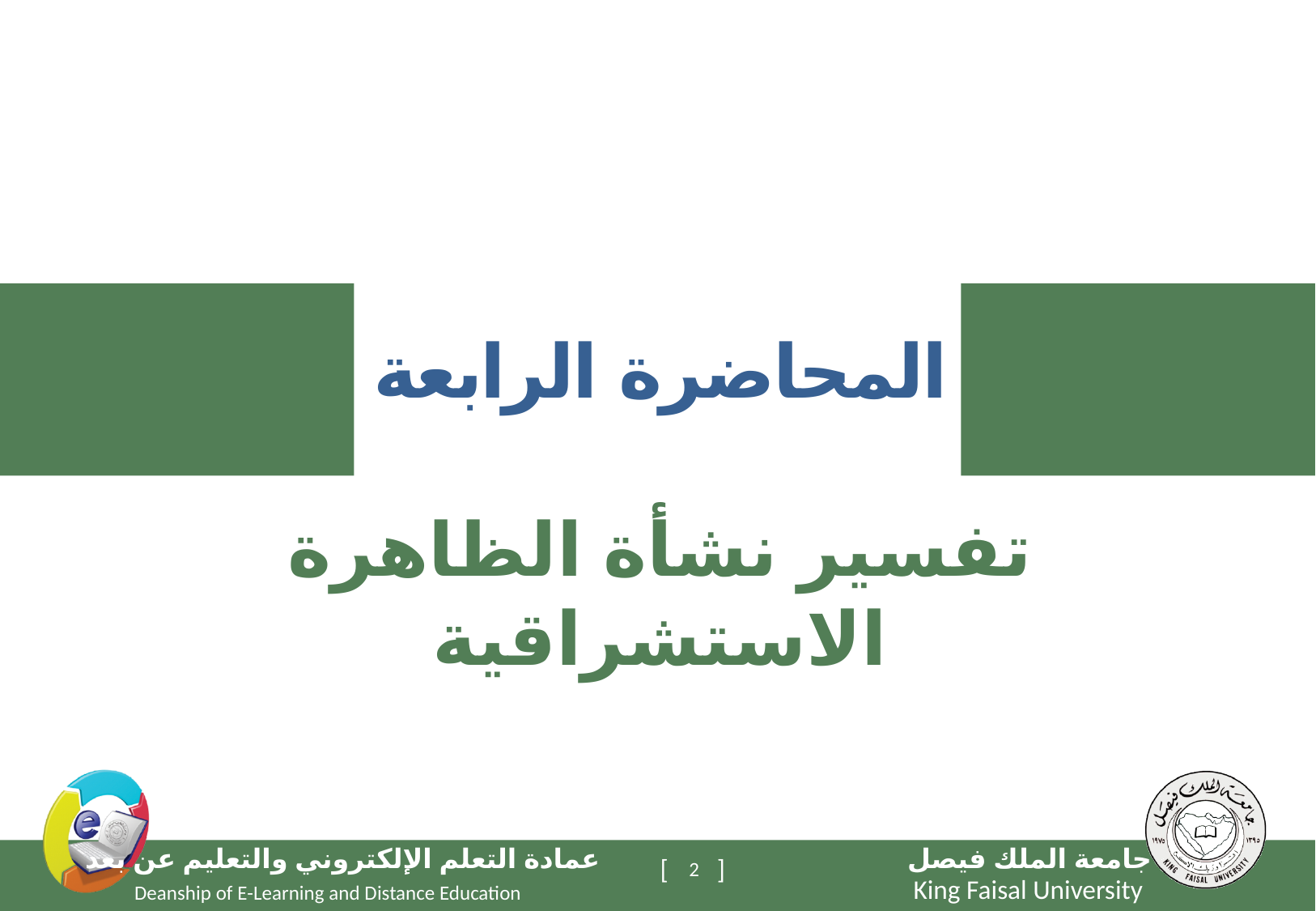

# المحاضرة الرابعة تفسير نشأة الظاهرة الاستشراقية
2